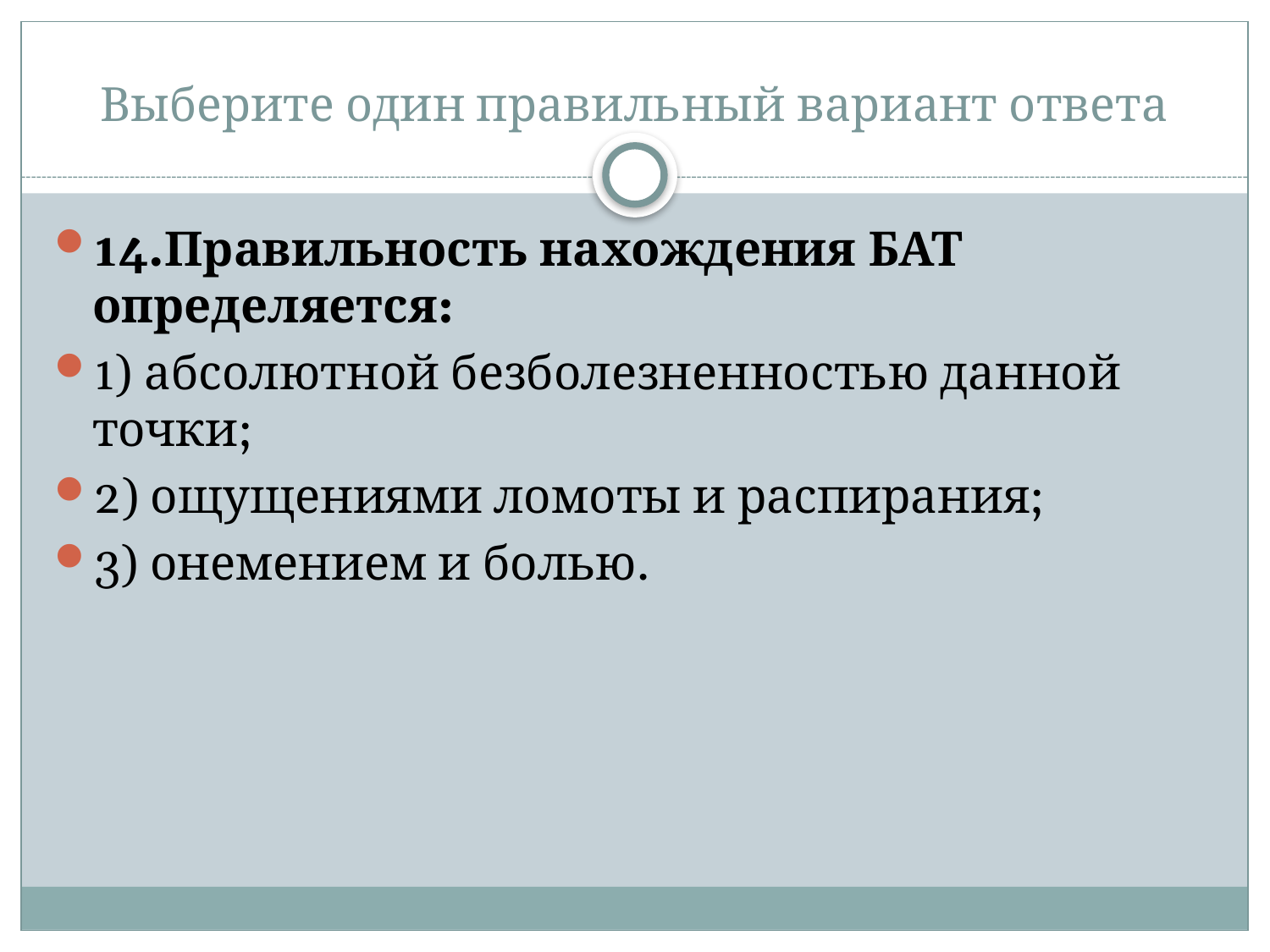

# Выберите один правильный вариант ответа
14.Правильность нахождения БАТ определяется:
1) абсолютной безболезненностью данной точки;
2) ощущениями ломоты и распирания;
3) онемением и болью.